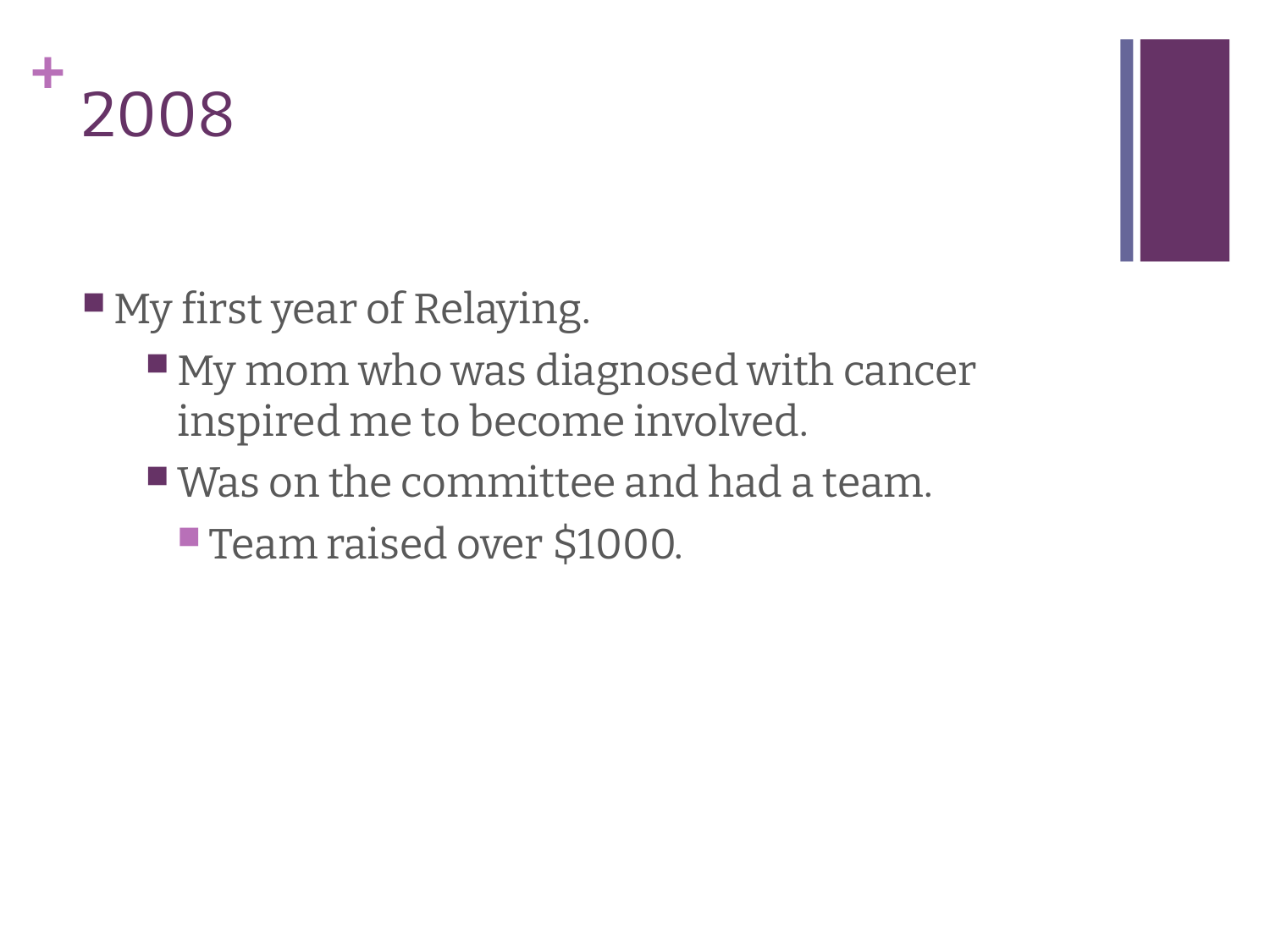

# 2008
My first year of Relaying.
My mom who was diagnosed with cancer inspired me to become involved.
Was on the committee and had a team.
Team raised over $1000.